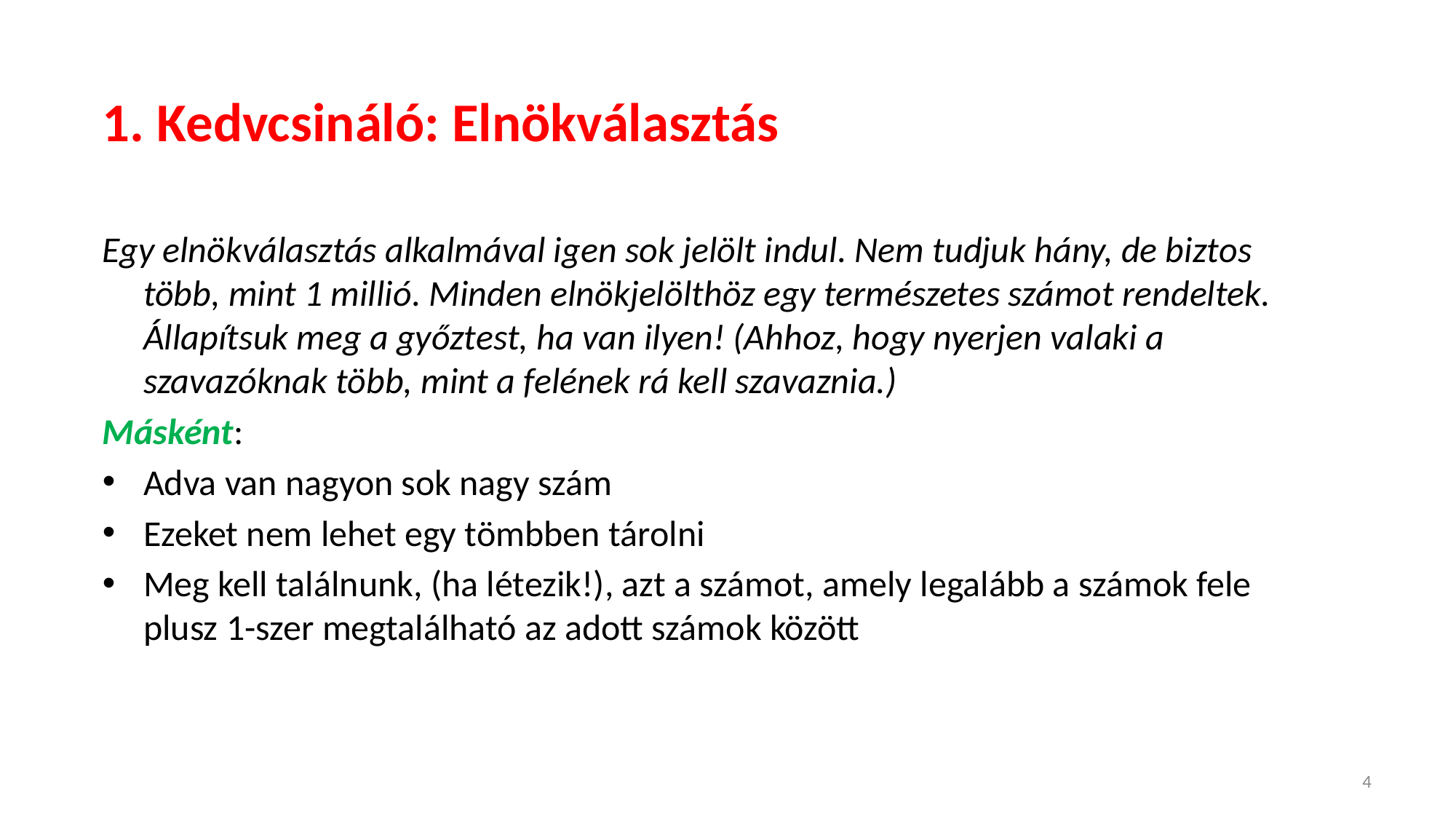

# 1. Kedvcsináló: Elnökválasztás
Egy elnökválasztás alkalmával igen sok jelölt indul. Nem tudjuk hány, de biztos több, mint 1 millió. Minden elnökjelölthöz egy természetes számot rendeltek. Állapítsuk meg a győztest, ha van ilyen! (Ahhoz, hogy nyerjen valaki a szavazóknak több, mint a felének rá kell szavaznia.)
Másként:
Adva van nagyon sok nagy szám
Ezeket nem lehet egy tömbben tárolni
Meg kell találnunk, (ha létezik!), azt a számot, amely legalább a számok fele plusz 1-szer megtalálható az adott számok között
4